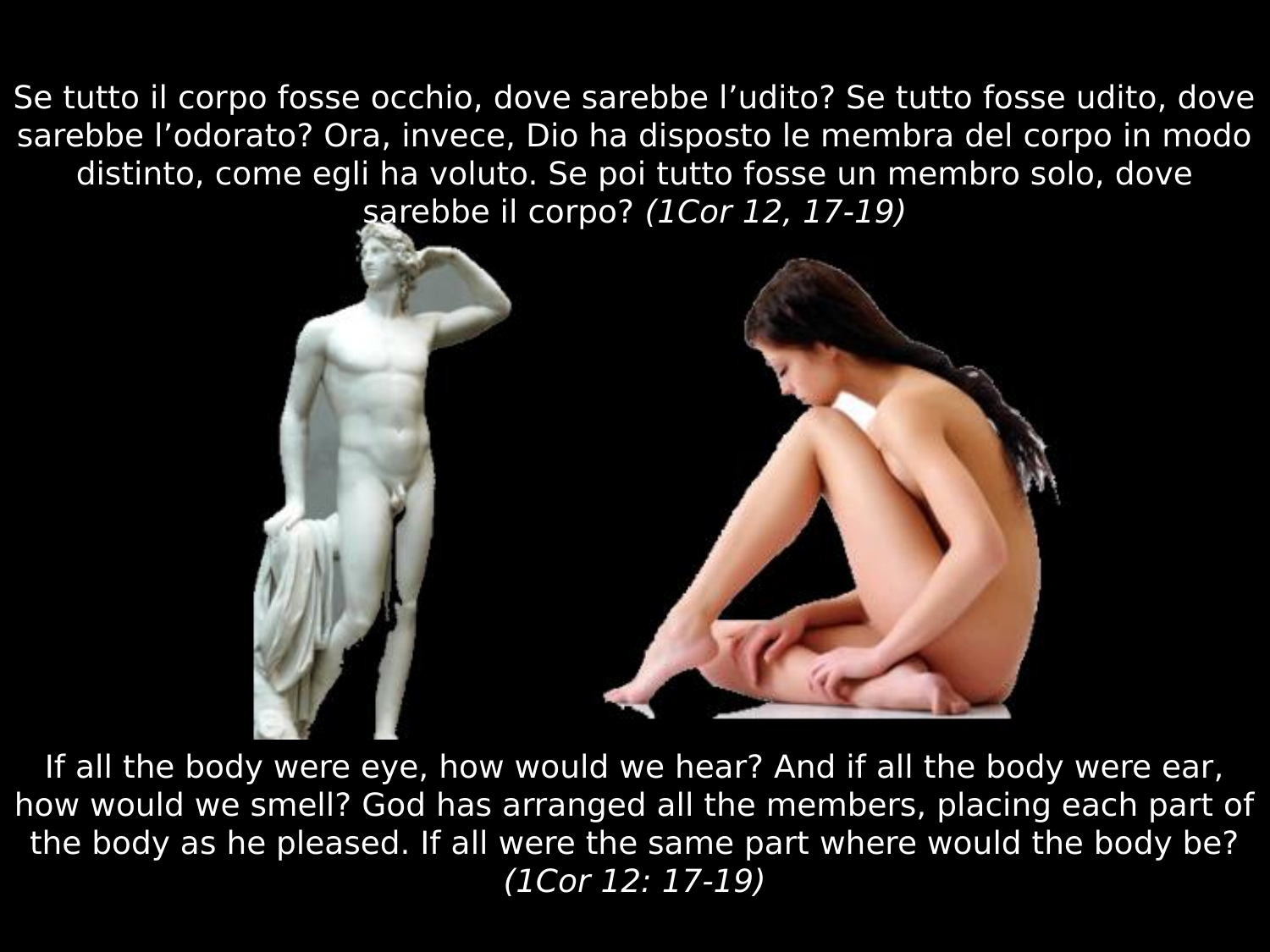

# Se tutto il corpo fosse occhio, dove sarebbe l’udito? Se tutto fosse udito, dove sarebbe l’odorato? Ora, invece, Dio ha disposto le membra del corpo in modo distinto, come egli ha voluto. Se poi tutto fosse un membro solo, dove sarebbe il corpo? (1Cor 12, 17-19)
If all the body were eye, how would we hear? And if all the body were ear, how would we smell? God has arranged all the members, placing each part of the body as he pleased. If all were the same part where would the body be? (1Cor 12: 17-19)